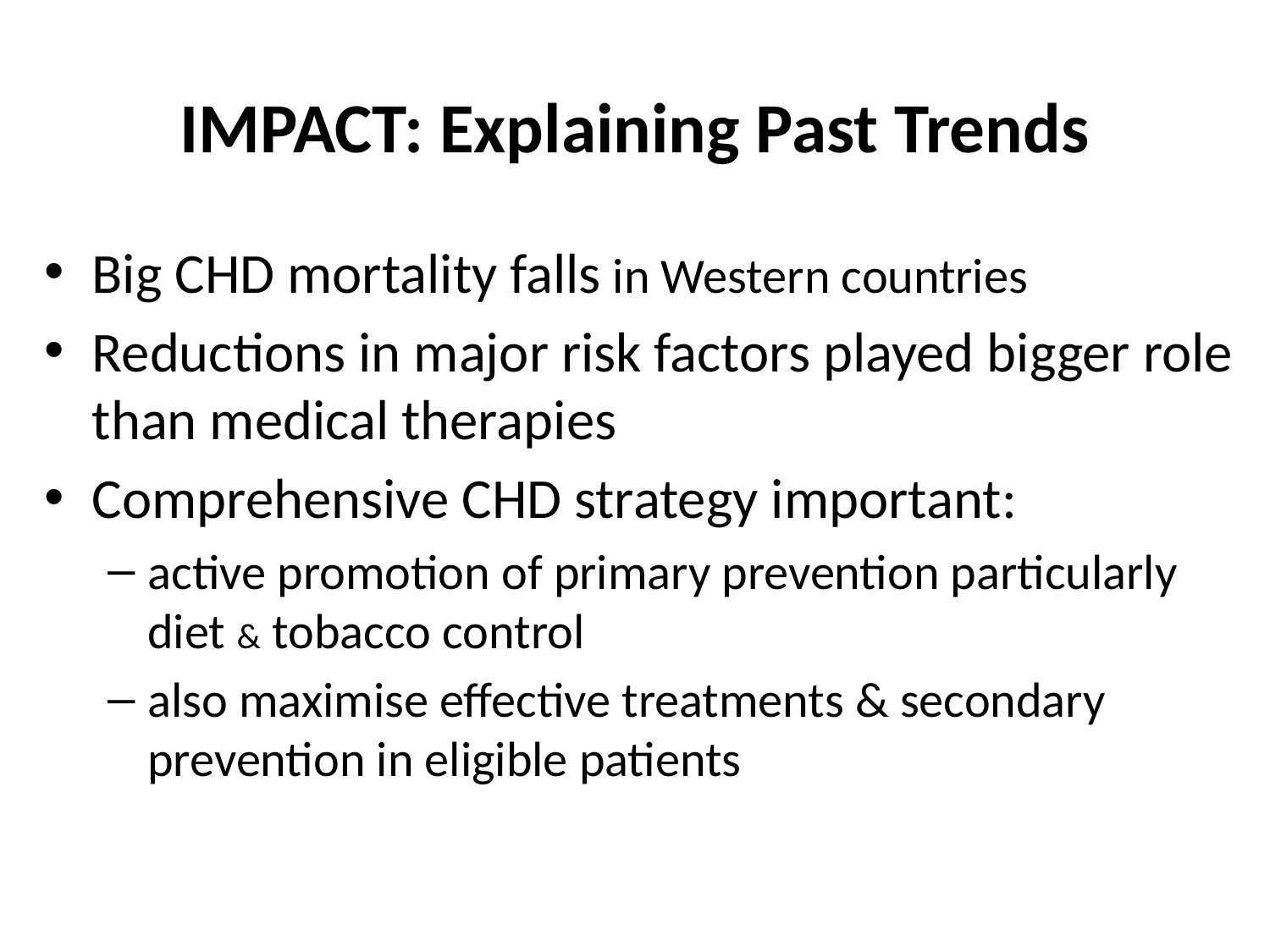

# IMPACT: Explaining Past Trends
Big CHD mortality falls in Western countries
Reductions in major risk factors played bigger role than medical therapies
Comprehensive CHD strategy important:
active promotion of primary prevention particularly diet & tobacco control
also maximise effective treatments & secondary prevention in eligible patients